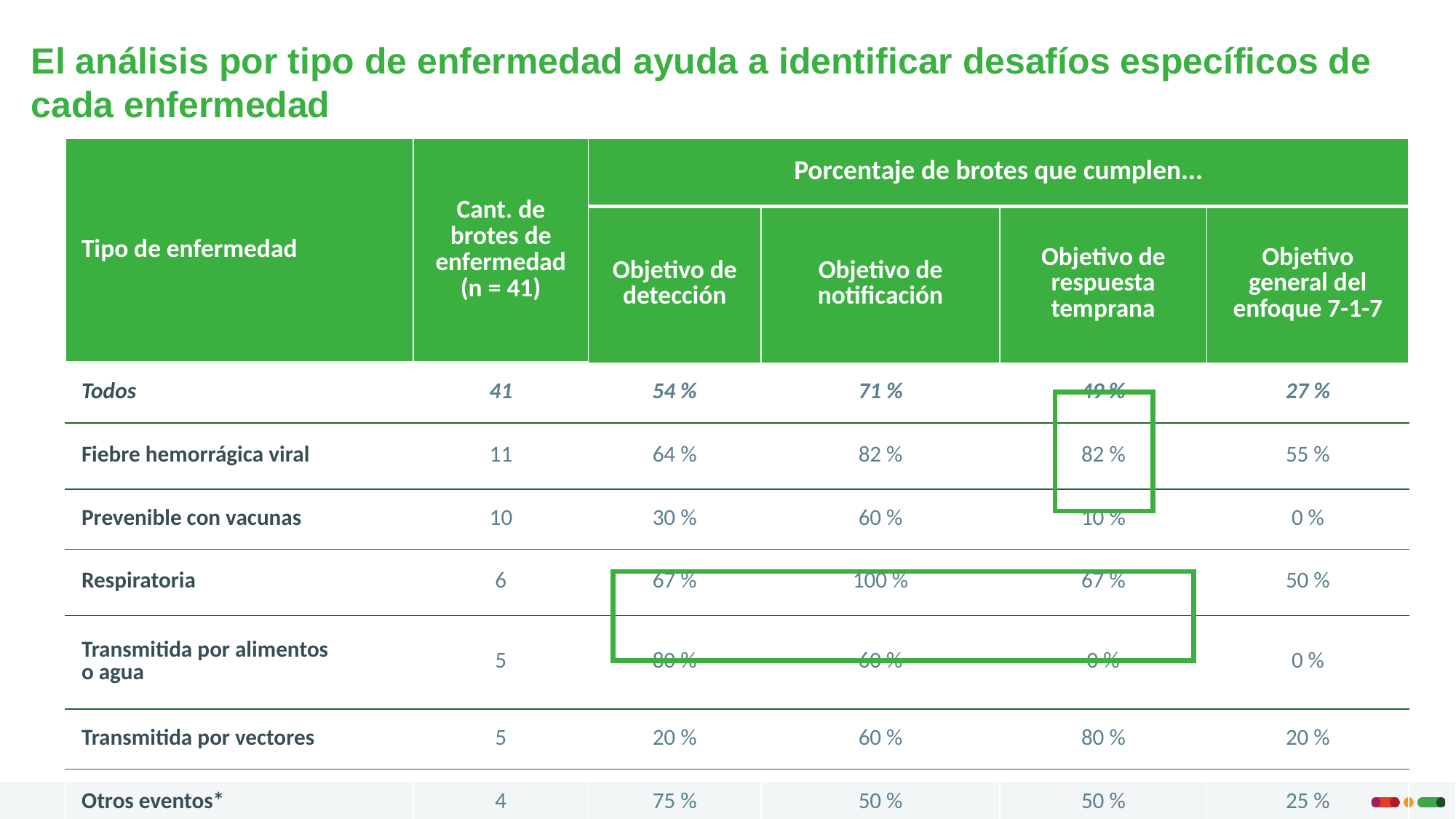

# El análisis por tipo de enfermedad ayuda a identificar desafíos específicos de cada enfermedad

| Tipo de enfermedad | Cant. de brotes de enfermedad (n = 41) | Porcentaje de brotes que cumplen... |  |  |  |
| --- | --- | --- | --- | --- | --- |
|  |  | Objetivo de detección | Objetivo de notificación | Objetivo de respuesta temprana | Objetivo general del enfoque 7-1-7 |
| Todos | 41 | 54 % | 71 % | 49 % | 27 % |
| Fiebre hemorrágica viral | 11 | 64 % | 82 % | 82 % | 55 % |
| Prevenible con vacunas | 10 | 30 % | 60 % | 10 % | 0 % |
| Respiratoria | 6 | 67 % | 100 % | 67 % | 50 % |
| Transmitida por alimentos o agua | 5 | 80 % | 60 % | 0 % | 0 % |
| Transmitida por vectores | 5 | 20 % | 60 % | 80 % | 20 % |
| Otros eventos\* | 4 | 75 % | 50 % | 50 % | 25 % |